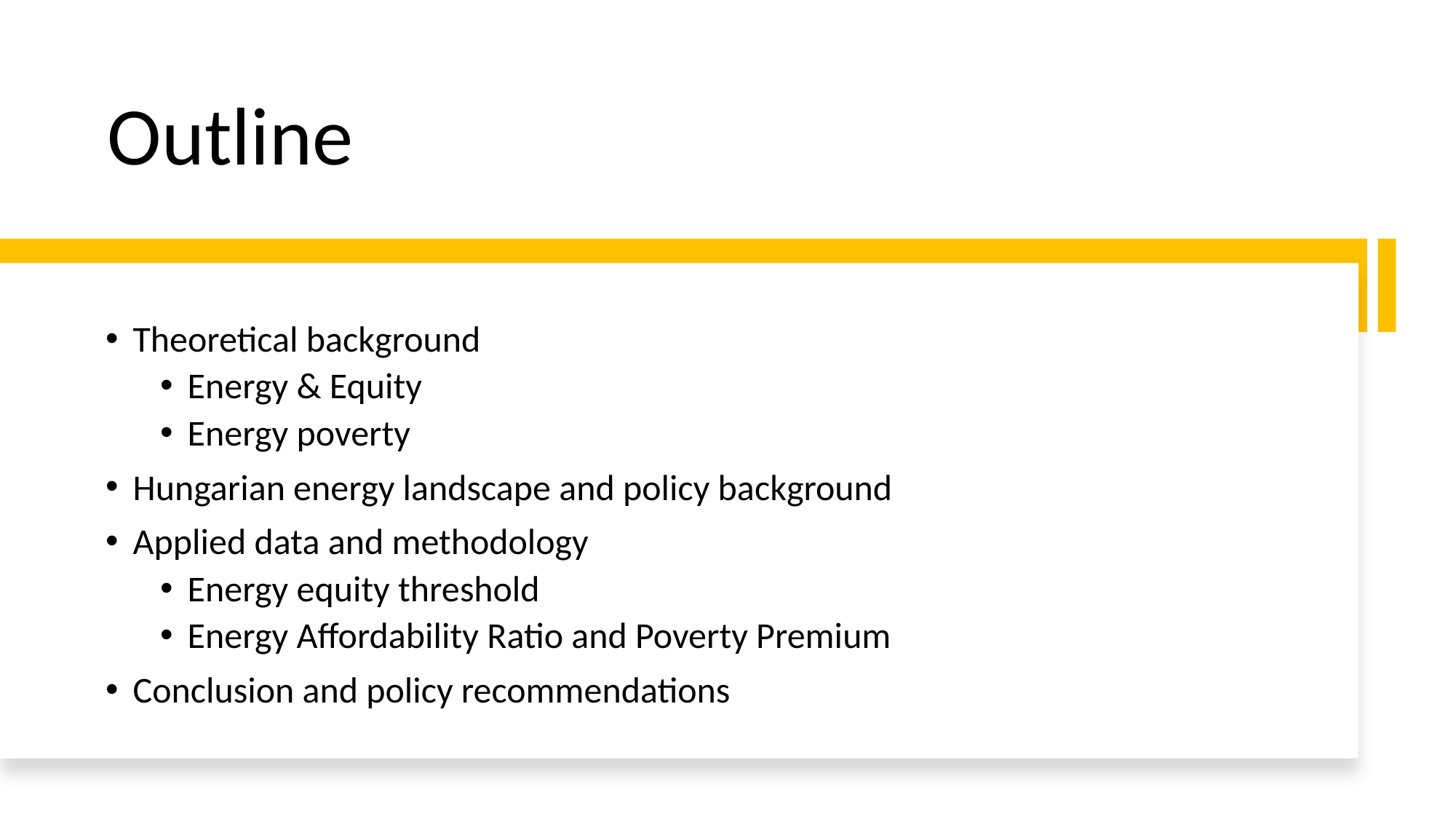

# Outline

Theoretical background
Energy & Equity
Energy poverty
Hungarian energy landscape and policy background
Applied data and methodology
Energy equity threshold
Energy Affordability Ratio and Poverty Premium
Conclusion and policy recommendations